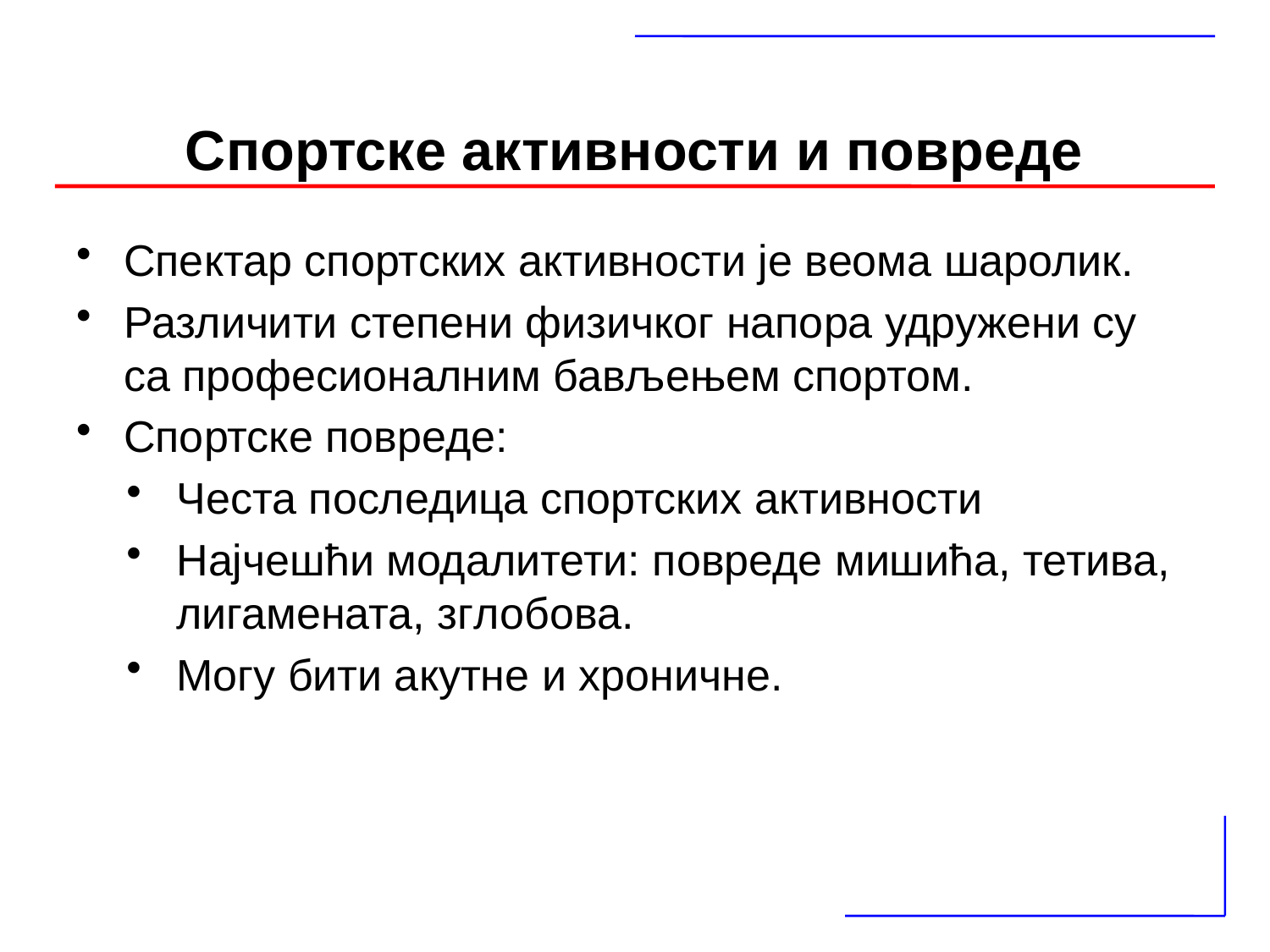

# Спортске активности и повреде
Спектар спортских активности је веома шаролик.
Различити степени физичког напора удружени су са професионалним бављењем спортом.
Спортске повреде:
Честа последица спортских активности
Најчешћи модалитети: повреде мишића, тетива, лигамената, зглобова.
Могу бити акутне и хроничне.